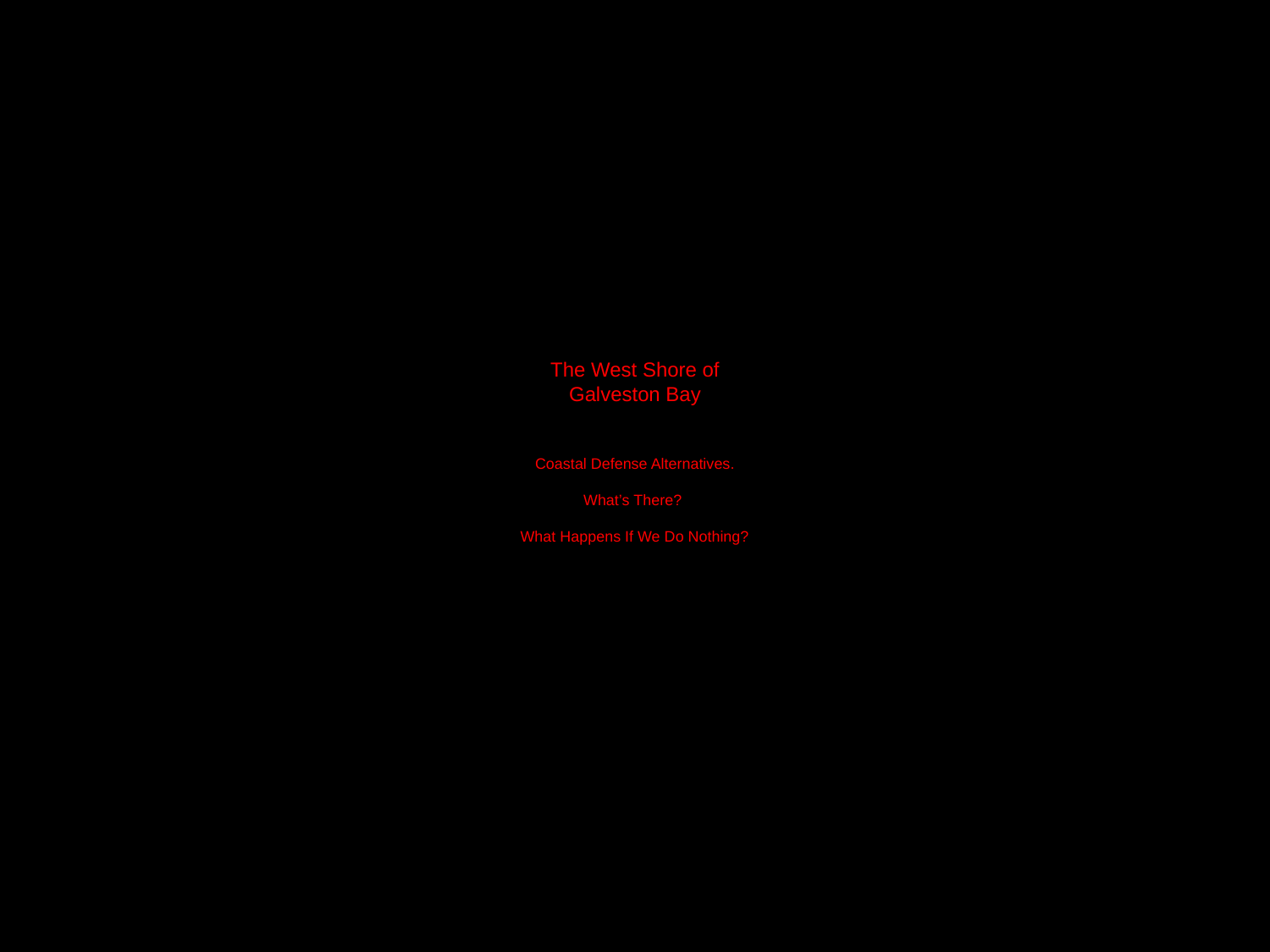

# The West Shore of Galveston Bay Coastal Defense Alternatives. What’s There? What Happens If We Do Nothing?